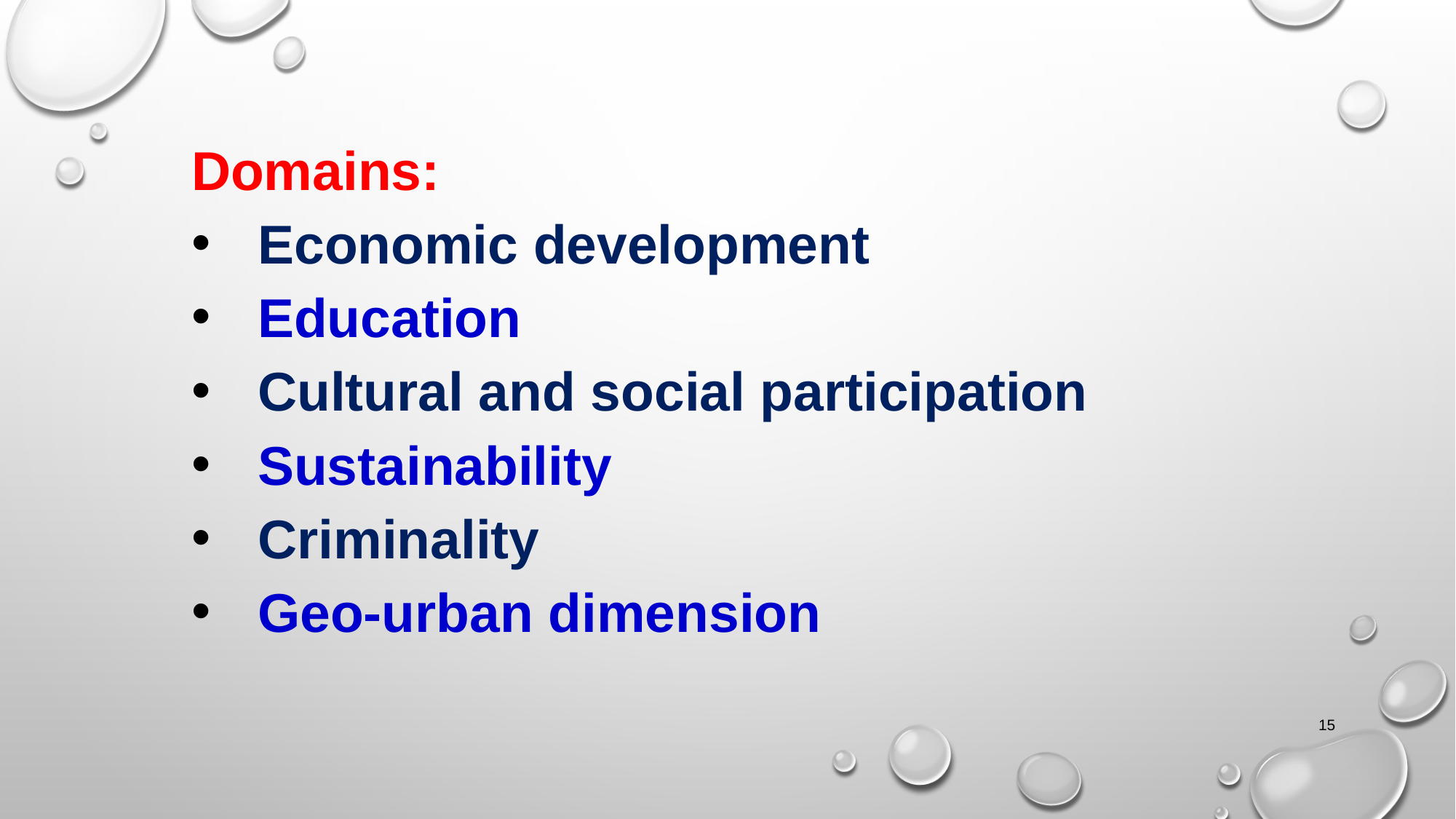

Domains:
Economic development
Education
Cultural and social participation
Sustainability
Criminality
Geo-urban dimension
15